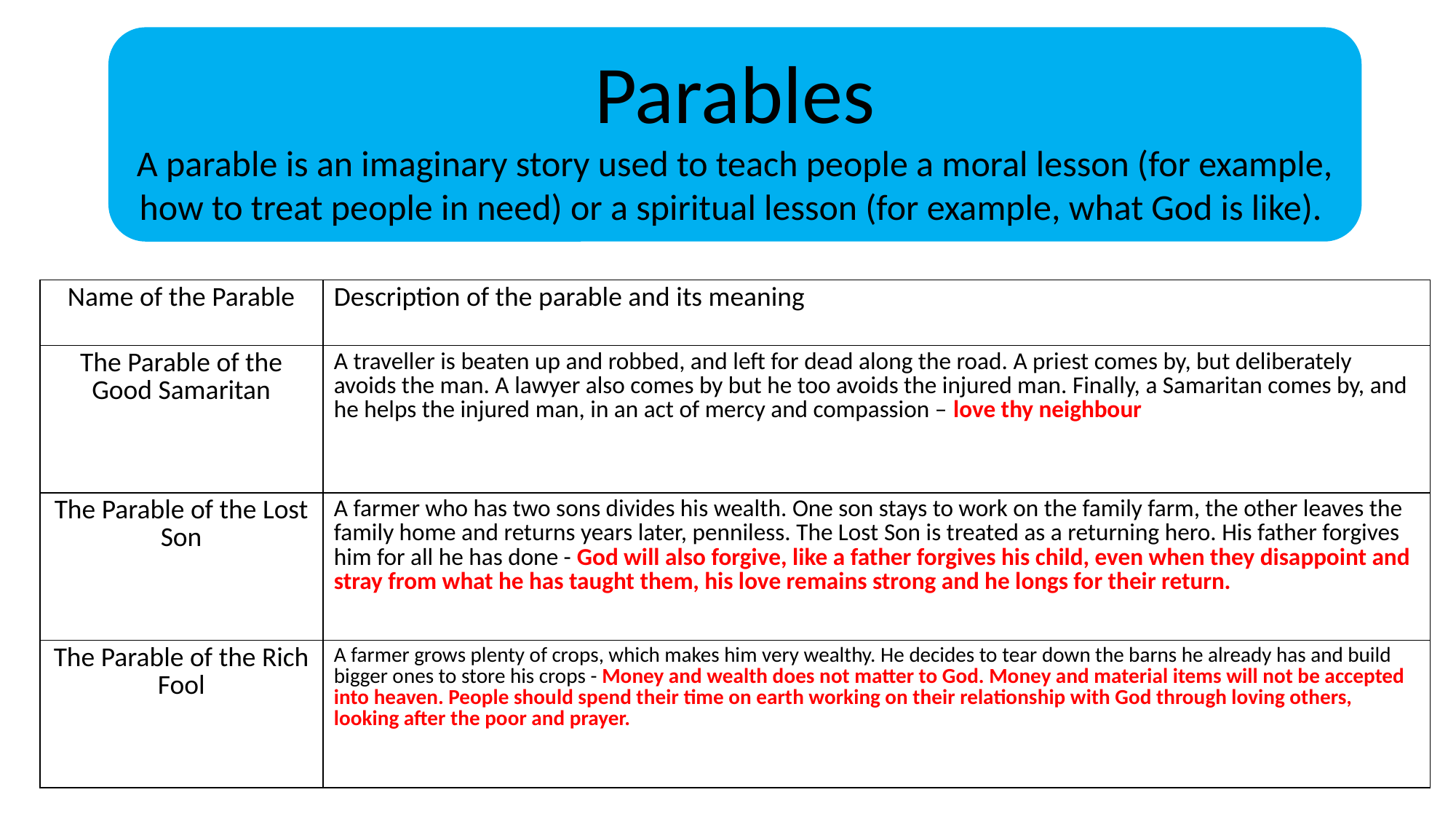

Parables
A parable is an imaginary story used to teach people a moral lesson (for example, how to treat people in need) or a spiritual lesson (for example, what God is like).
| Name of the Parable | Description of the parable and its meaning |
| --- | --- |
| The Parable of the Good Samaritan | A traveller is beaten up and robbed, and left for dead along the road. A priest comes by, but deliberately avoids the man. A lawyer also comes by but he too avoids the injured man. Finally, a Samaritan comes by, and he helps the injured man, in an act of mercy and compassion – love thy neighbour |
| The Parable of the Lost Son | A farmer who has two sons divides his wealth. One son stays to work on the family farm, the other leaves the family home and returns years later, penniless. The Lost Son is treated as a returning hero. His father forgives him for all he has done - God will also forgive, like a father forgives his child, even when they disappoint and stray from what he has taught them, his love remains strong and he longs for their return. |
| The Parable of the Rich Fool | A farmer grows plenty of crops, which makes him very wealthy. He decides to tear down the barns he already has and build bigger ones to store his crops - Money and wealth does not matter to God. Money and material items will not be accepted into heaven. People should spend their time on earth working on their relationship with God through loving others, looking after the poor and prayer. |